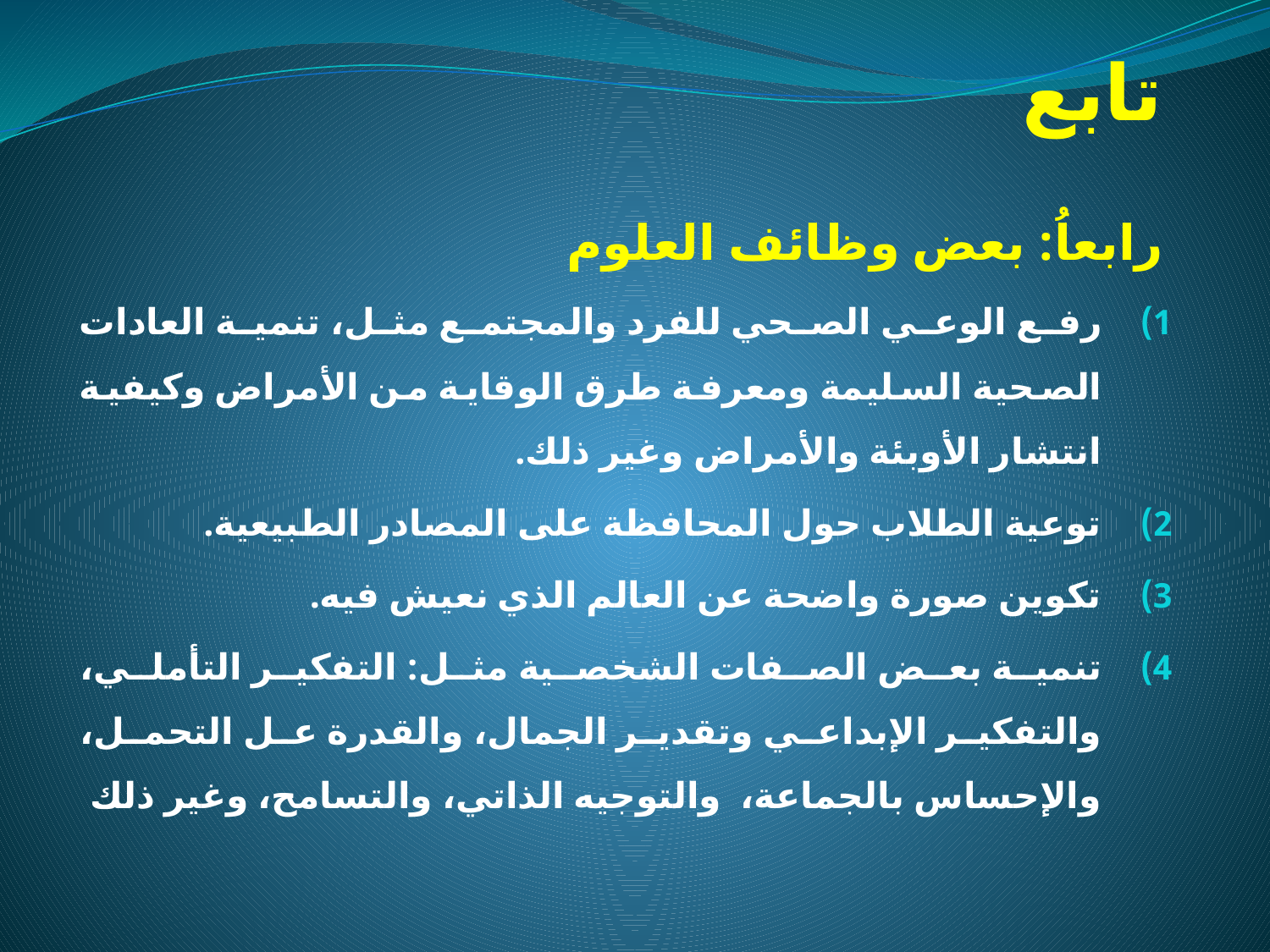

# تابع
رابعاُ: بعض وظائف العلوم
رفع الوعي الصحي للفرد والمجتمع مثل، تنمية العادات الصحية السليمة ومعرفة طرق الوقاية من الأمراض وكيفية انتشار الأوبئة والأمراض وغير ذلك.
توعية الطلاب حول المحافظة على المصادر الطبيعية.
تكوين صورة واضحة عن العالم الذي نعيش فيه.
تنمية بعض الصفات الشخصية مثل: التفكير التأملي، والتفكير الإبداعي وتقدير الجمال، والقدرة عل التحمل، والإحساس بالجماعة،  والتوجيه الذاتي، والتسامح، وغير ذلك